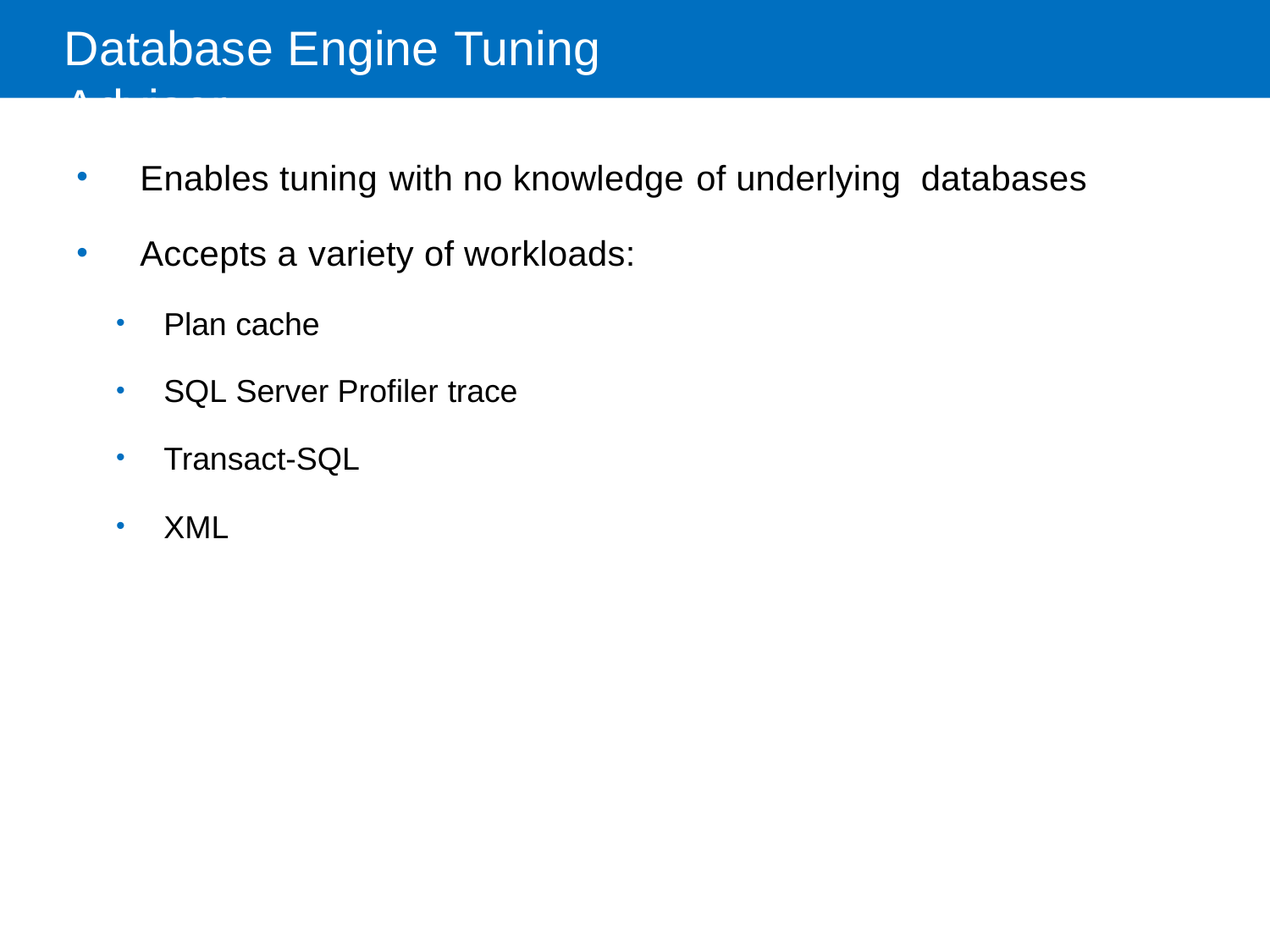

# Database Engine Tuning Advisor
Enables tuning with no knowledge of underlying  databases
Accepts a variety of workloads:
Plan cache
SQL Server Profiler trace
Transact-SQL
XML